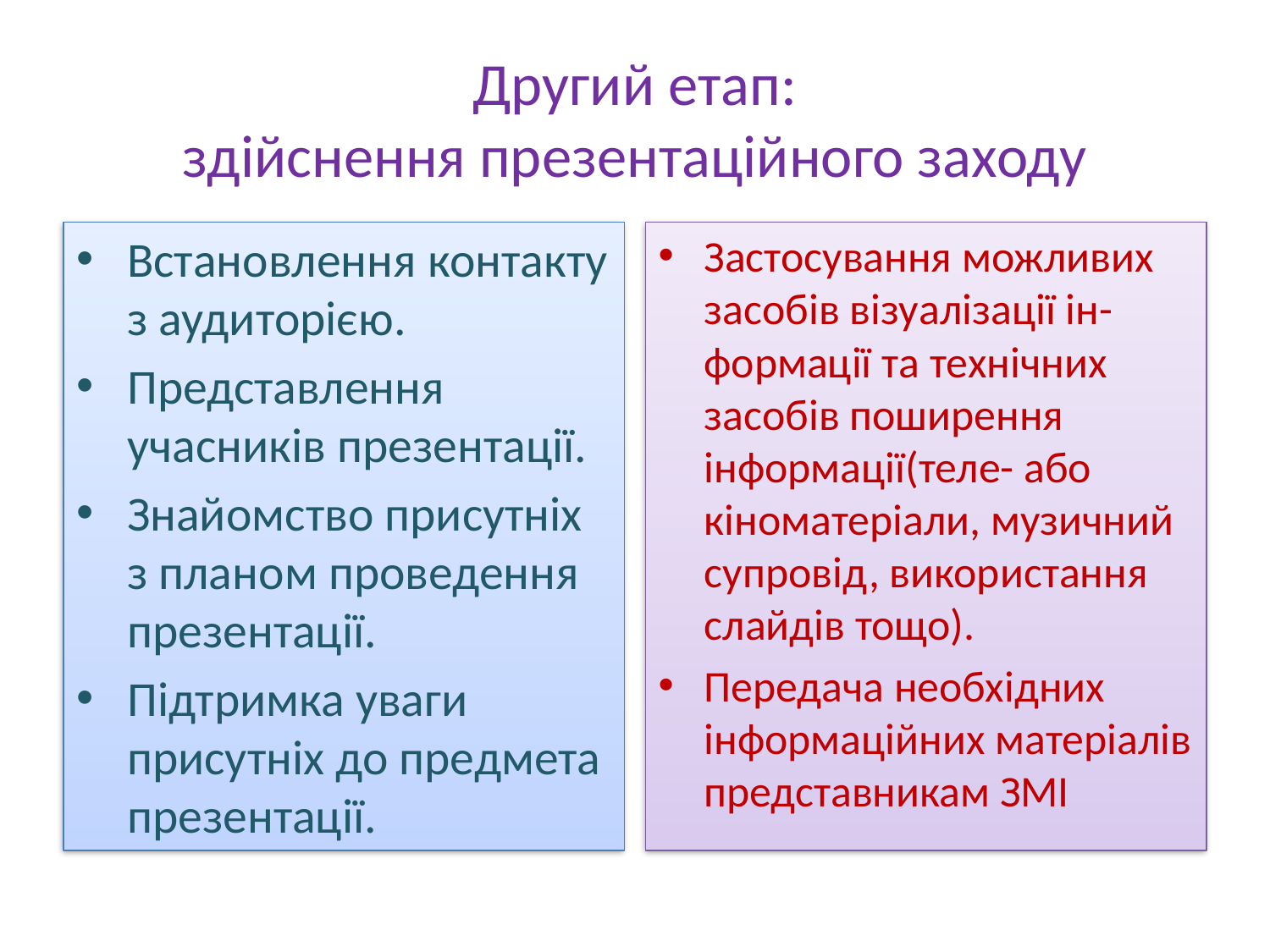

# Другий етап: здійснення презентаційного заходу
Встановлення контакту з аудиторією.
Представлення учасників презентації.
Знайомство присутніх з планом проведення презентації.
Підтримка уваги присутніх до предмета презентації.
Застосування можливих засобів візуалізації ін-
формації та технічних засобів поширення інформації(теле- або кіноматеріали, музичний супровід, використання слайдів тощо).
Передача необхідних інформаційних матеріалів представникам ЗМІ